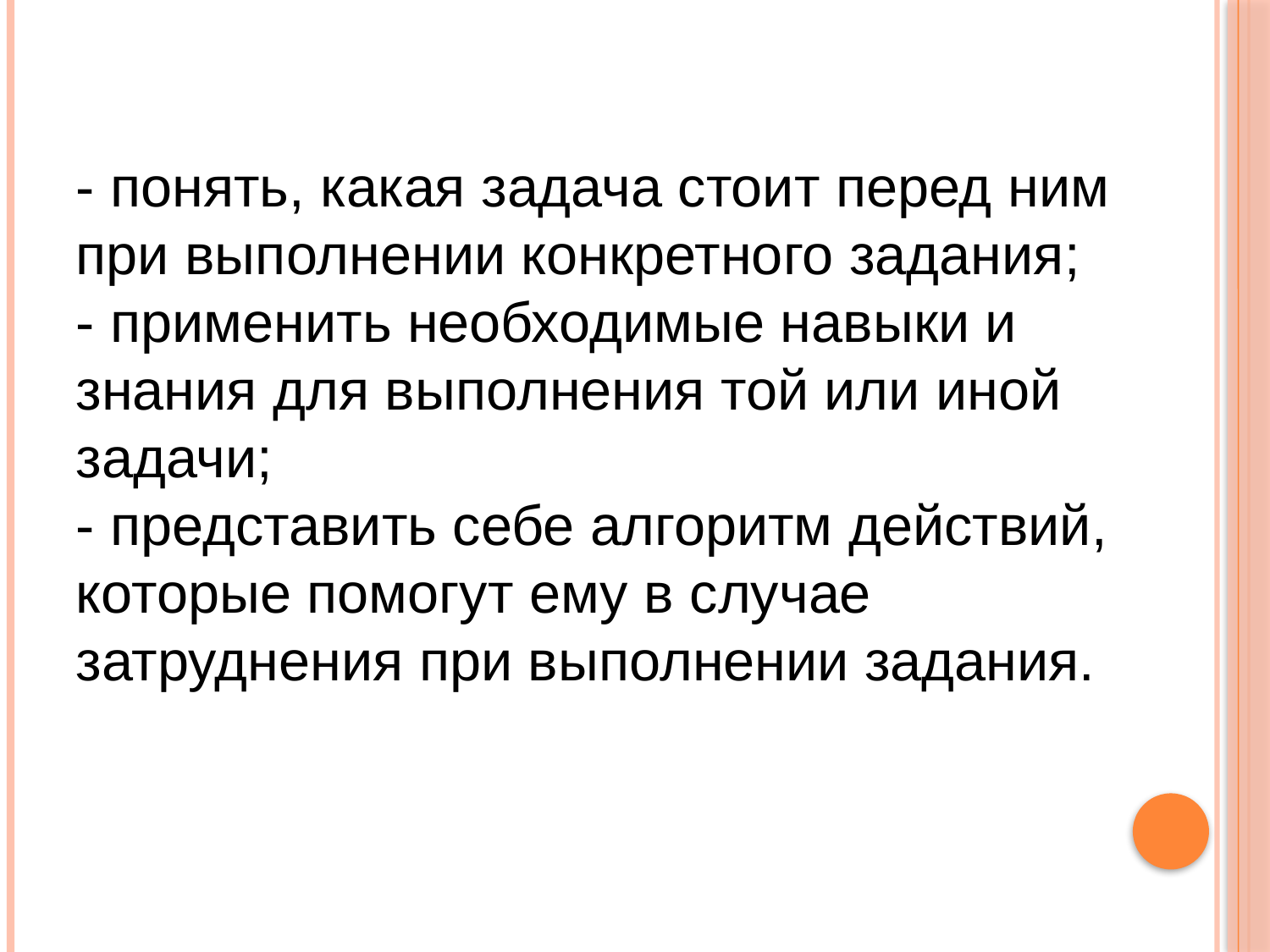

- понять, какая задача стоит перед ним при выполнении конкретного задания;
- применить необходимые навыки и знания для выполнения той или иной задачи;
- представить себе алгоритм действий, которые помогут ему в случае затруднения при выполнении задания.